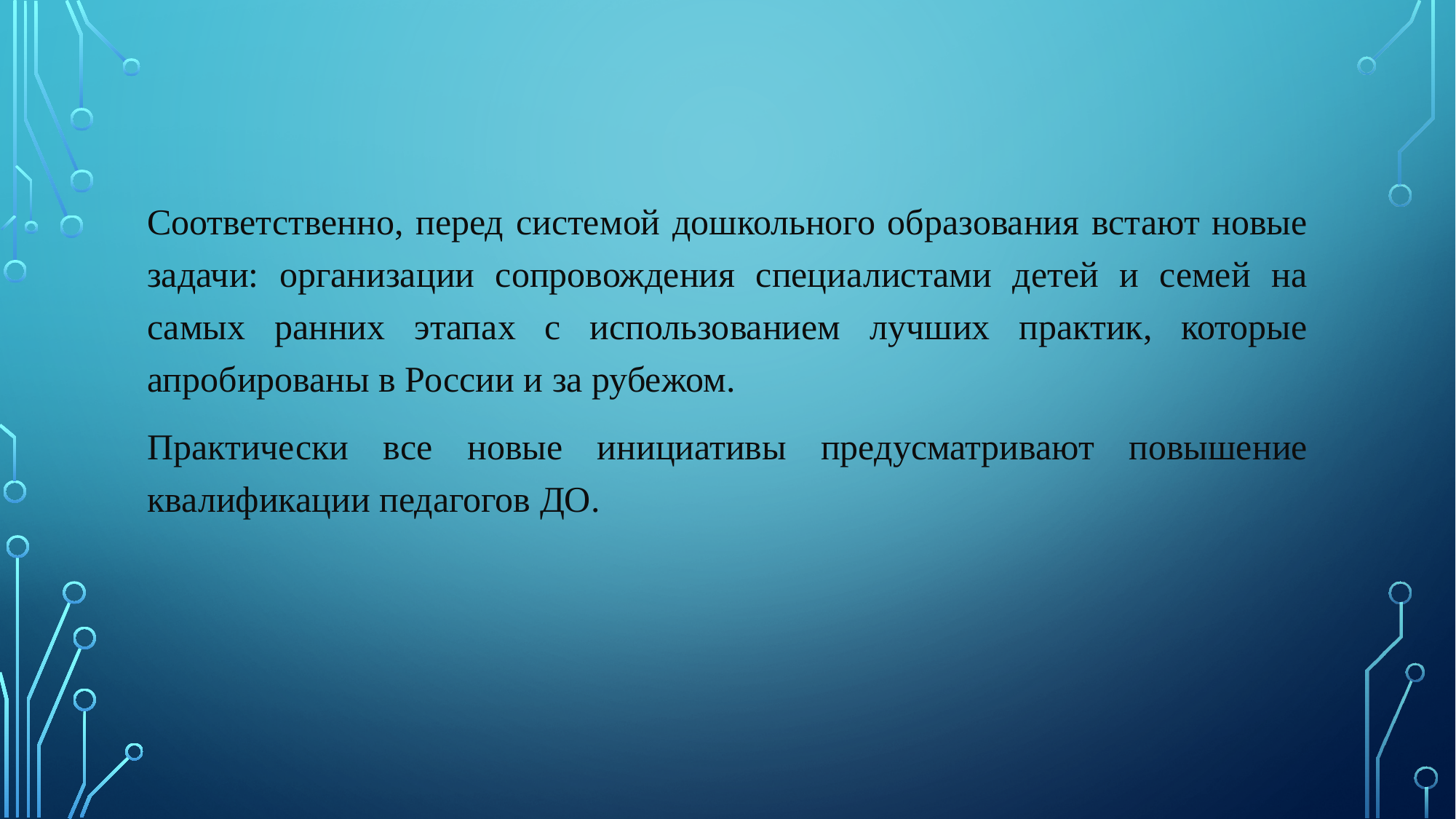

#
Соответственно, перед системой дошкольного образования встают новые задачи: организации сопровождения специалистами детей и семей на самых ранних этапах с использованием лучших практик, которые апробированы в России и за рубежом.
Практически все новые инициативы предусматривают повышение квалификации педагогов ДО.